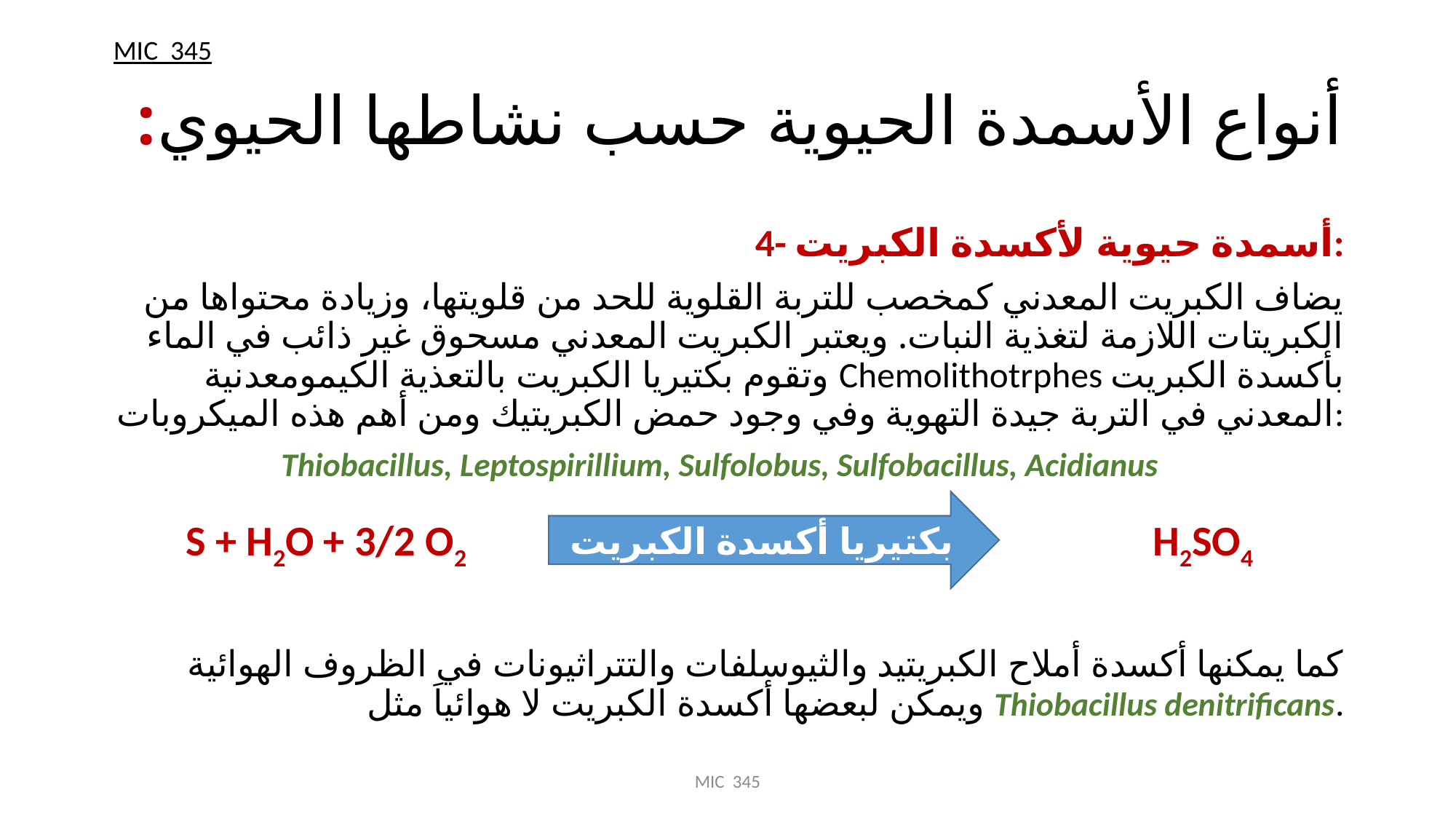

MIC  345
# أنواع الأسمدة الحيوية حسب نشاطها الحيوي:
4- أسمدة حيوية لأكسدة الكبريت:
يضاف الكبريت المعدني كمخصب للتربة القلوية للحد من قلويتها، وزيادة محتواها من الكبريتات اللازمة لتغذية النبات. ويعتبر الكبريت المعدني مسحوق غير ذائب في الماء وتقوم بكتيريا الكبريت بالتعذية الكيمومعدنية Chemolithotrphes بأكسدة الكبريت المعدني في التربة جيدة التهوية وفي وجود حمض الكبريتيك ومن أهم هذه الميكروبات:
Thiobacillus, Leptospirillium, Sulfolobus, Sulfobacillus, Acidianus

كما يمكنها أكسدة أملاح الكبريتيد والثيوسلفات والتتراثيونات في الظروف الهوائية ويمكن لبعضها أكسدة الكبريت لا هوائياَ مثل Thiobacillus denitrificans.
بكتيريا أكسدة الكبريت
S + H2O + 3/2 O2
H2SO4
MIC  345